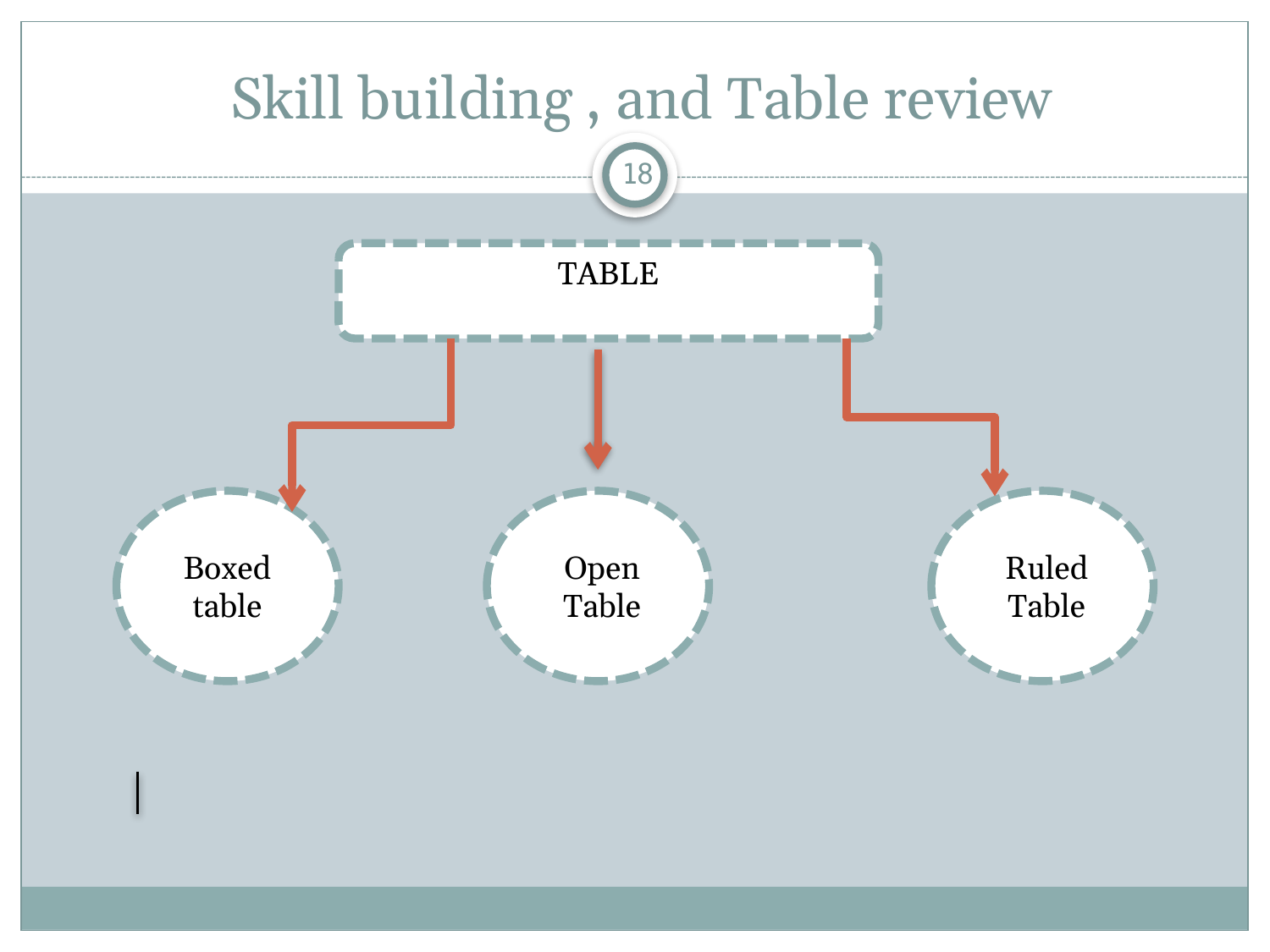

# Skill building , and Table review
18
TABLE

Boxed
table
Open
Table
Ruled
Table